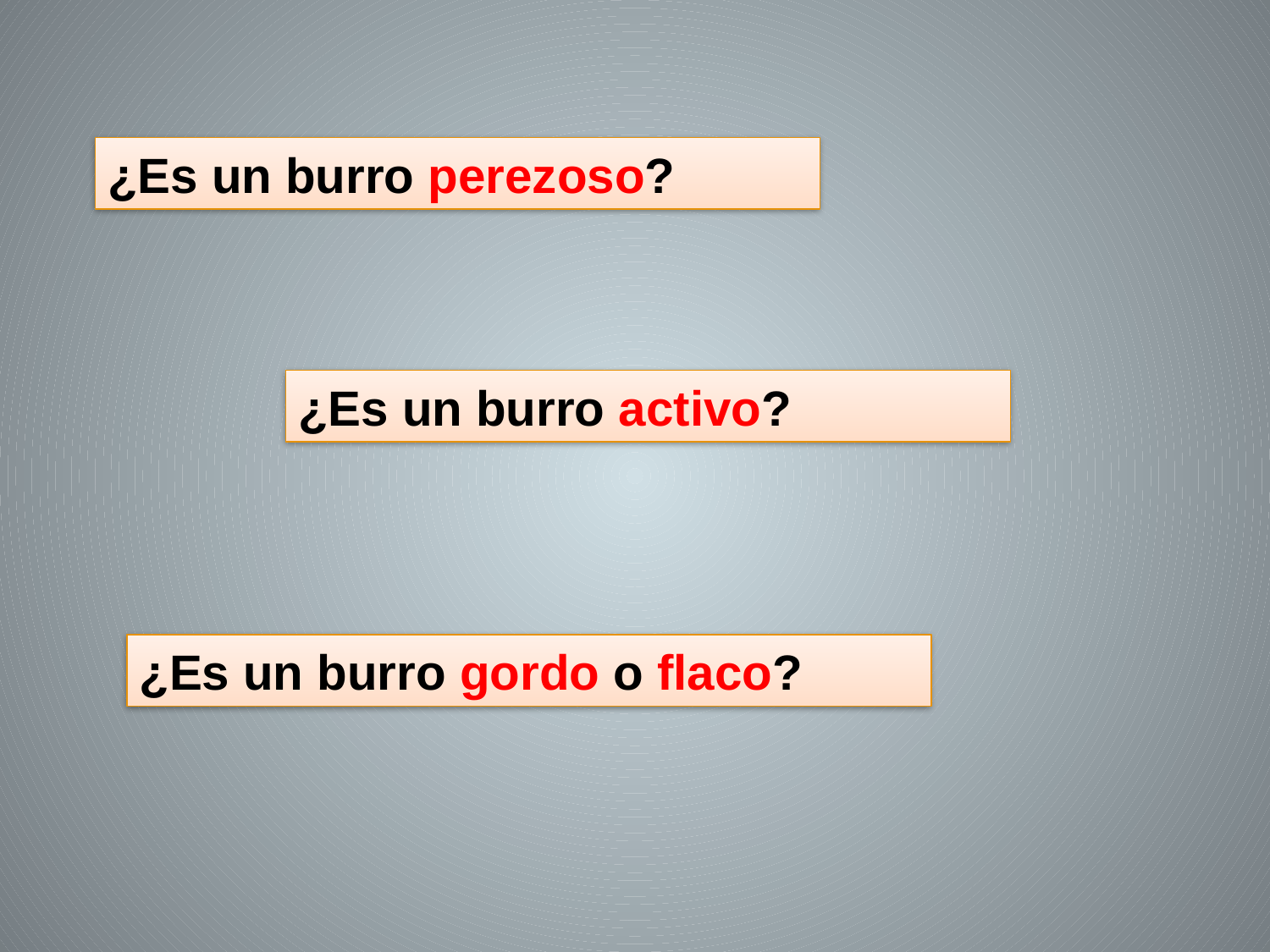

¿Es un burro perezoso?
¿Es un burro activo?
¿Es un burro gordo o flaco?